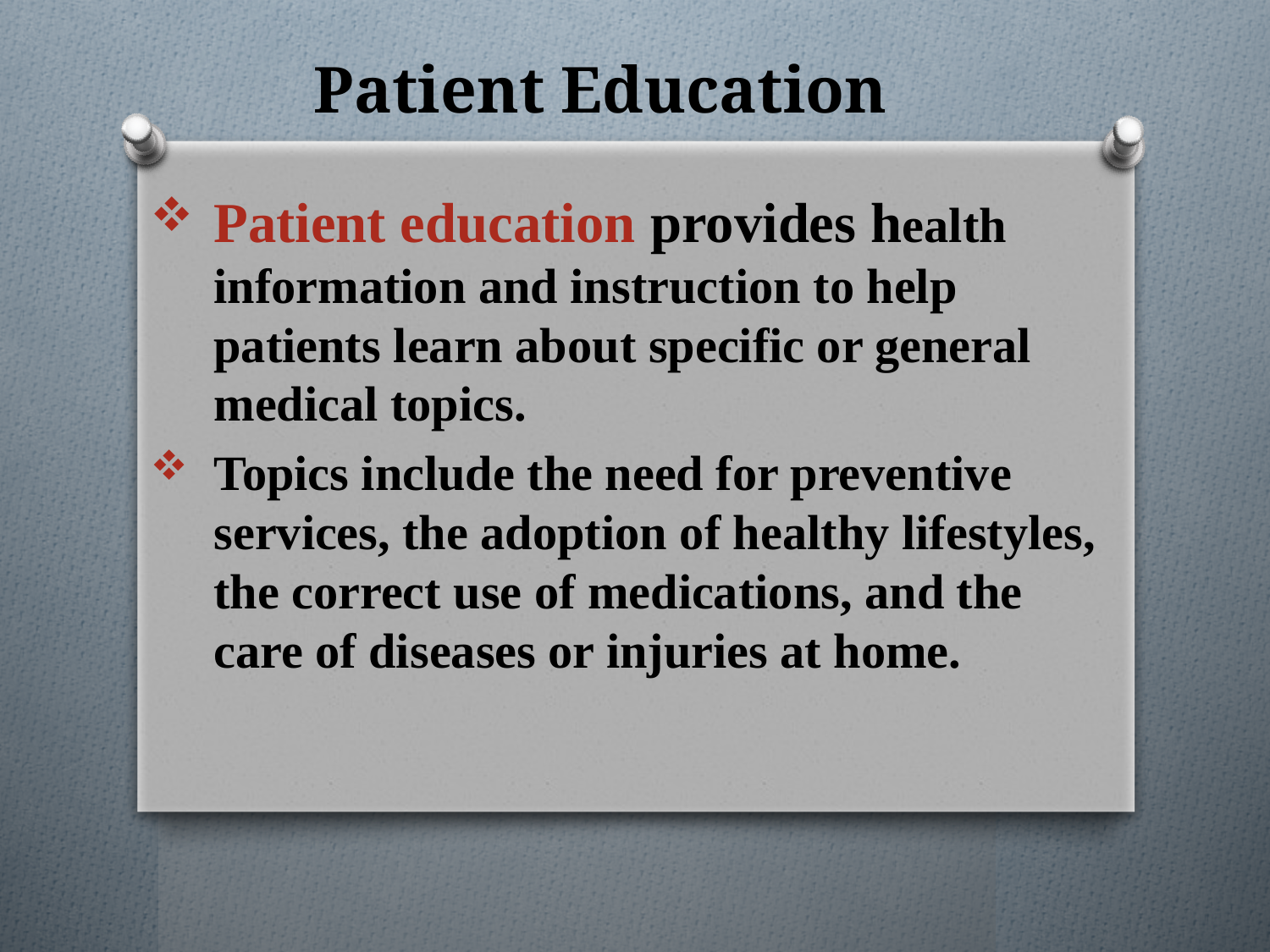

# Patient Education
Patient education provides health information and instruction to help patients learn about specific or general medical topics.
Topics include the need for preventive services, the adoption of healthy lifestyles, the correct use of medications, and the care of diseases or injuries at home.